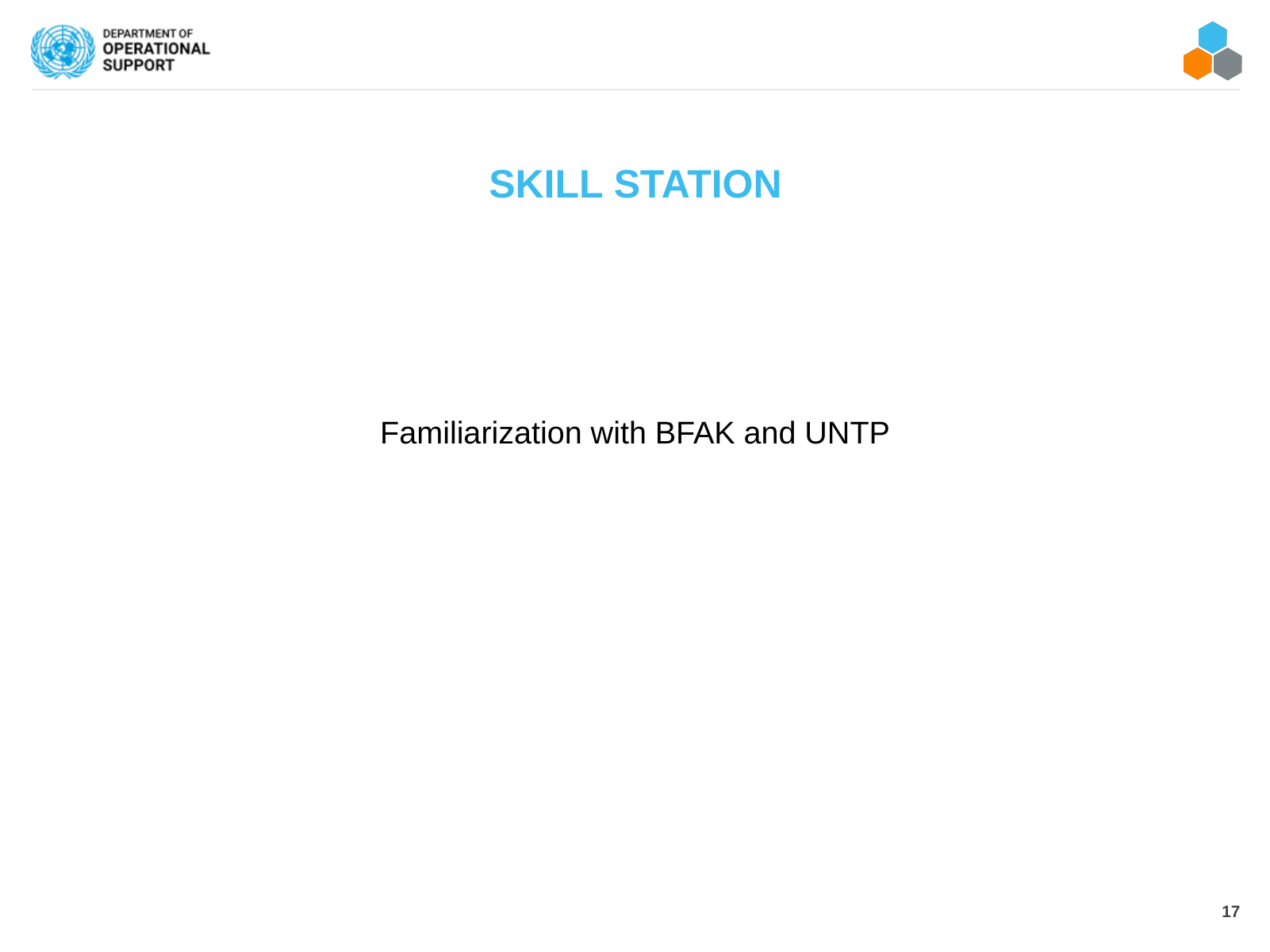

SKILL STATION
Familiarization with BFAK and UNTP